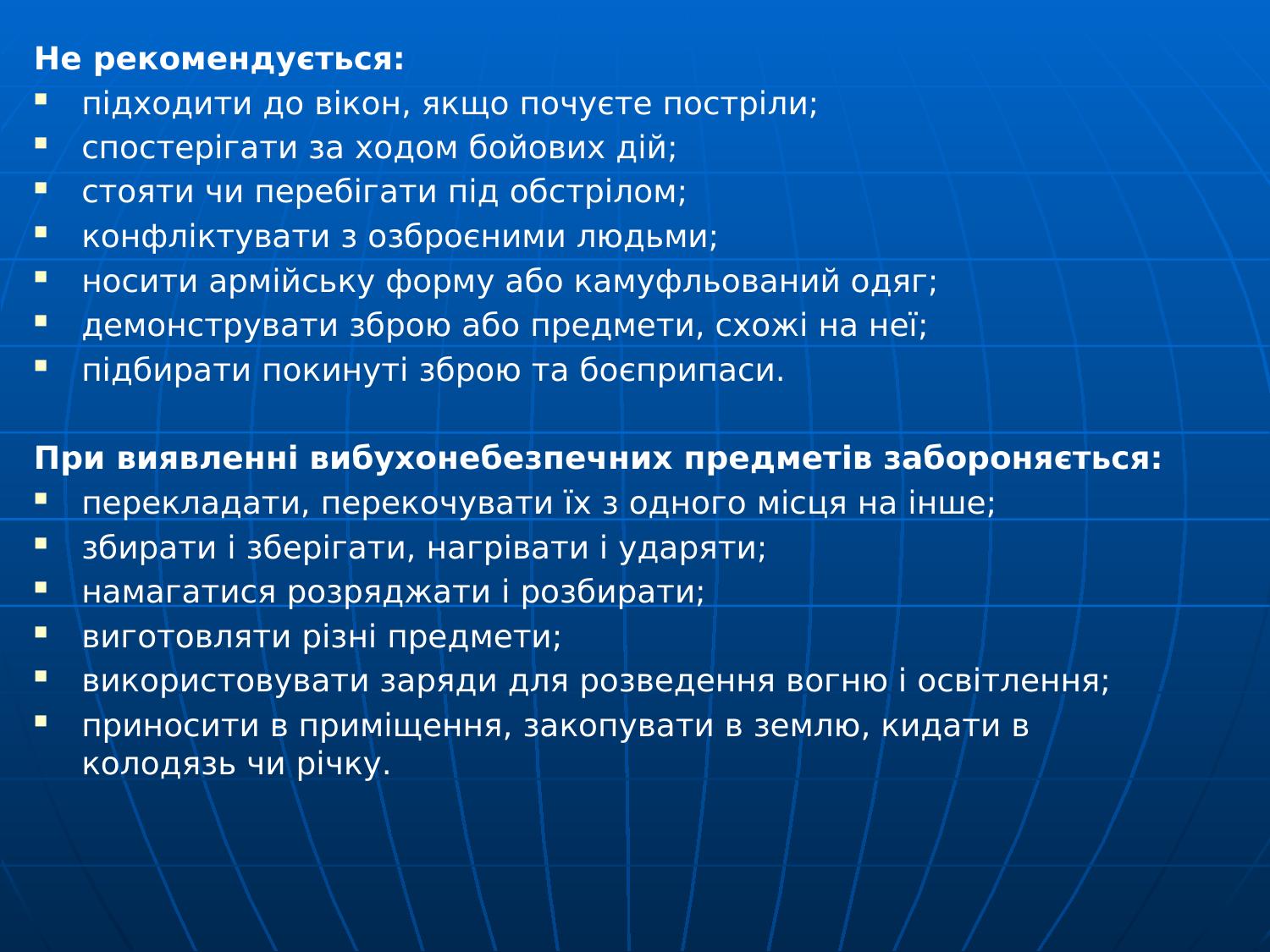

Не рекомендується:
підходити до вікон, якщо почуєте постріли;
спостерігати за ходом бойових дій;
стояти чи перебігати під обстрілом;
конфліктувати з озброєними людьми;
носити армійську форму або камуфльований одяг;
демонструвати зброю або предмети, схожі на неї;
підбирати покинуті зброю та боєприпаси.

При виявленні вибухонебезпечних предметів забороняється:
перекладати, перекочувати їх з одного місця на інше;
збирати і зберігати, нагрівати і ударяти;
намагатися розряджати і розбирати;
виготовляти різні предмети;
використовувати заряди для розведення вогню і освітлення;
приносити в приміщення, закопувати в землю, кидати в колодязь чи річку.